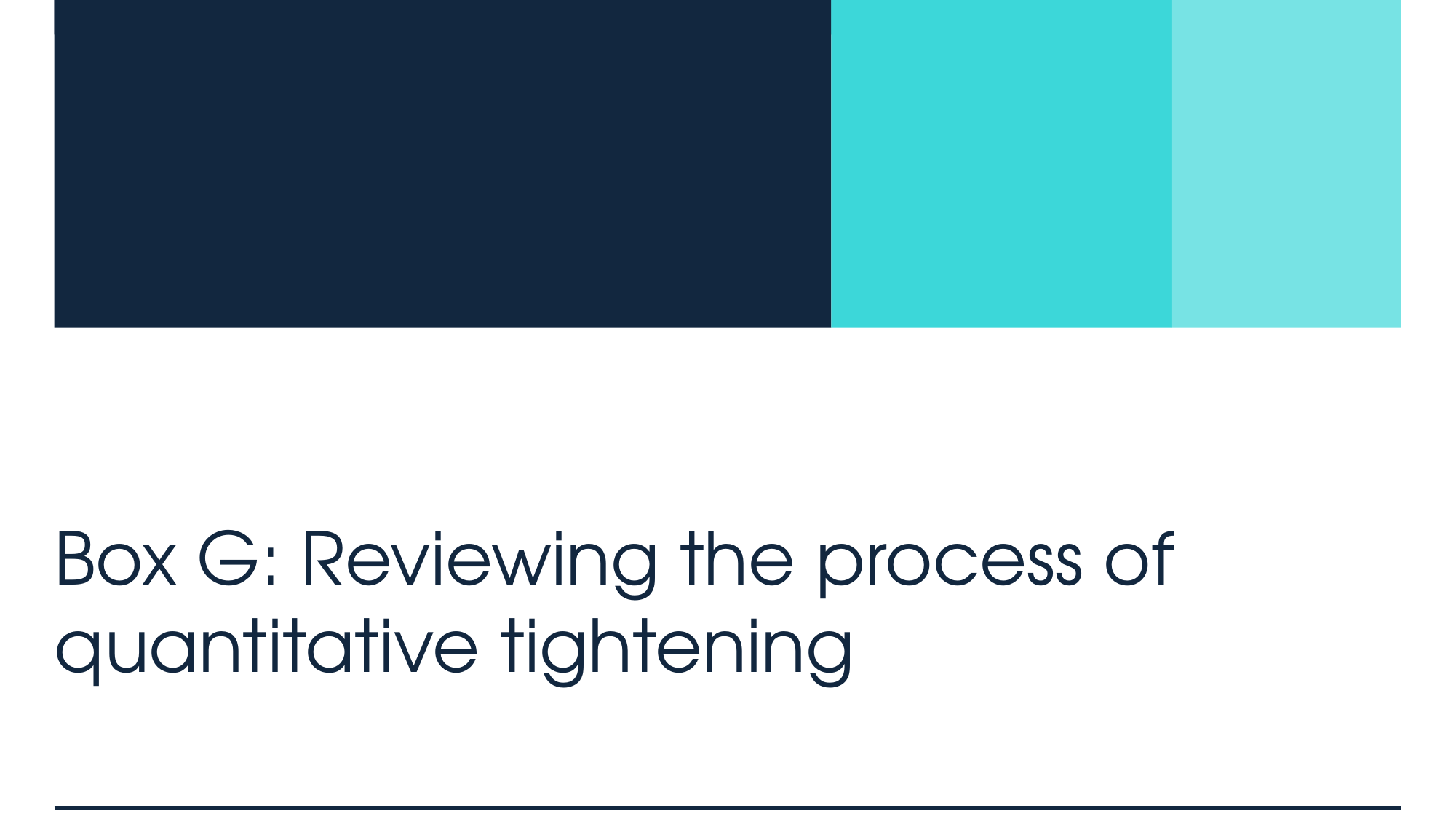

Box G: Reviewing the process of quantitative tightening